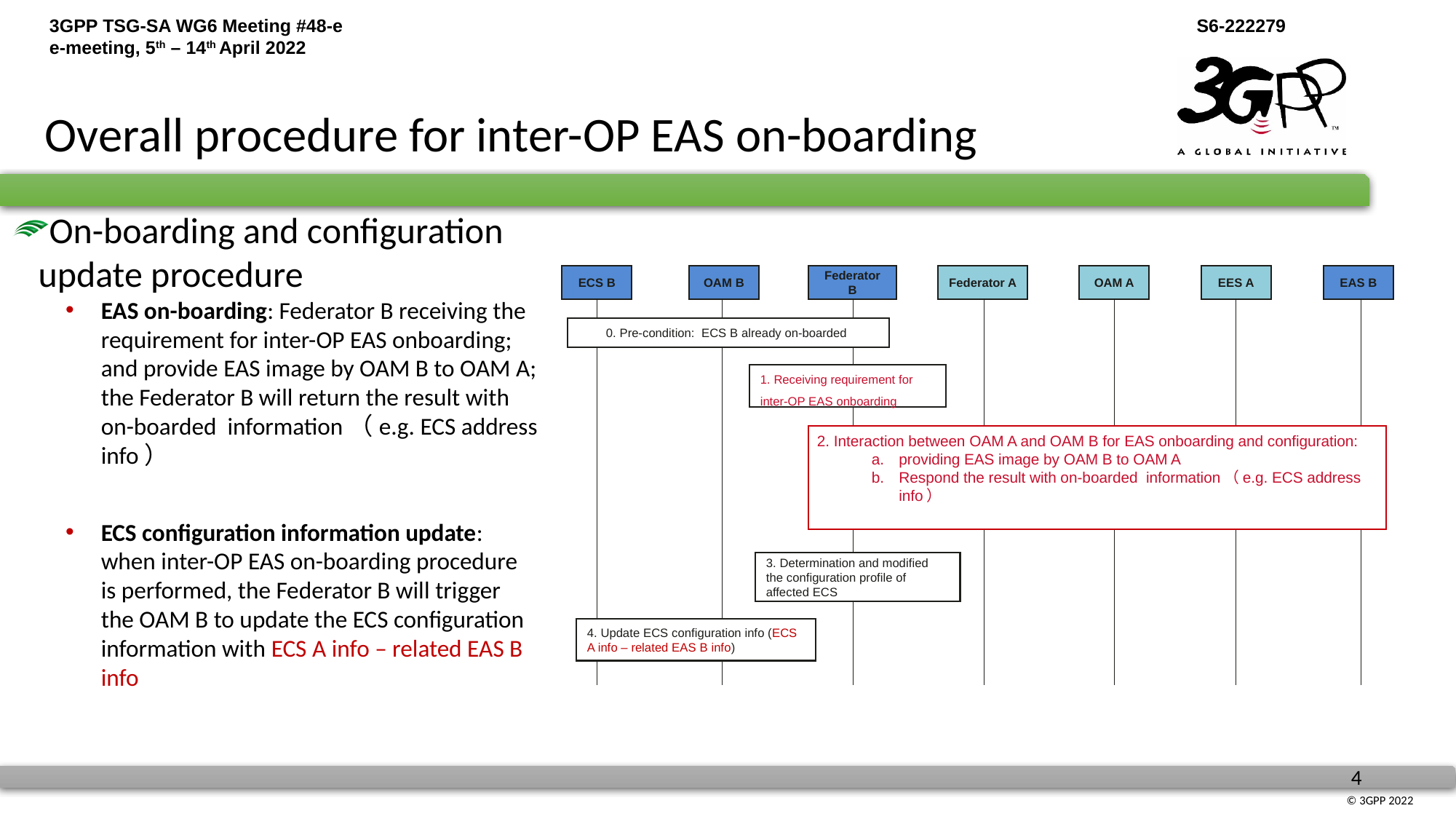

# Overall procedure for inter-OP EAS on-boarding
On-boarding and configuration update procedure
EAS on-boarding: Federator B receiving the requirement for inter-OP EAS onboarding; and provide EAS image by OAM B to OAM A; the Federator B will return the result with on-boarded  information（e.g. ECS address info）

ECS configuration information update: when inter-OP EAS on-boarding procedure is performed, the Federator B will trigger the OAM B to update the ECS configuration information with ECS A info – related EAS B info

Federator B
ECS B
OAM B
Federator A
OAM A
EES A
EAS B
 0. Pre-condition:  ECS B already on-boarded
1. Receiving requirement for inter-OP EAS onboarding

2. Interaction between OAM A and OAM B for EAS onboarding and configuration:
providing EAS image by OAM B to OAM A
Respond the result with on-boarded  information（e.g. ECS address info）
3. Determination and modified  the configuration profile of affected ECS
4. Update ECS configuration info (ECS A info – related EAS B info)